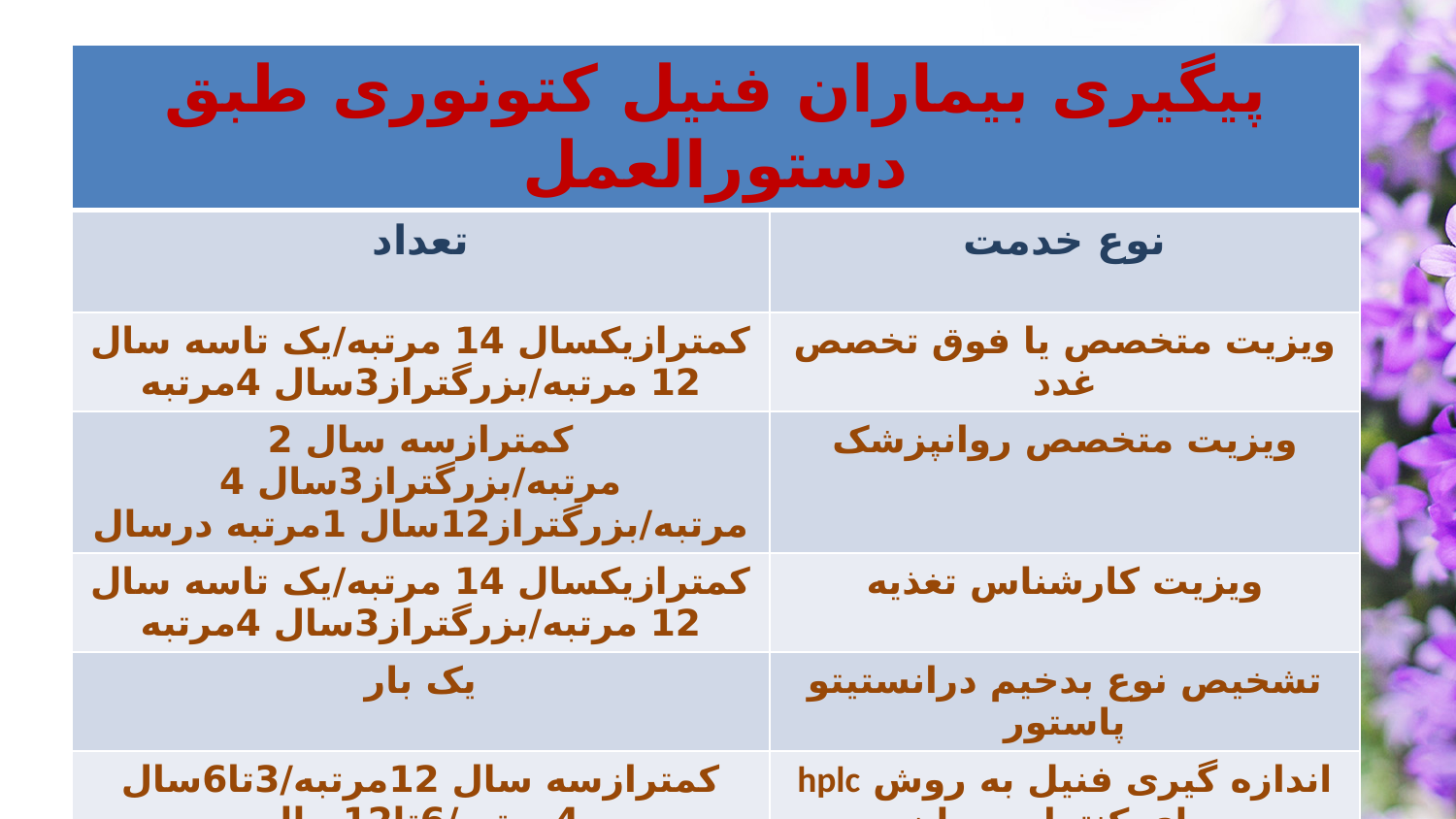

| پیگیری بیماران فنیل کتونوری طبق دستورالعمل |  |
| --- | --- |
| تعداد | نوع خدمت |
| کمترازیکسال 14 مرتبه/یک تاسه سال 12 مرتبه/بزرگتراز3سال 4مرتبه | ویزیت متخصص یا فوق تخصص غدد |
| کمترازسه سال 2 مرتبه/بزرگتراز3سال 4 مرتبه/بزرگتراز12سال 1مرتبه درسال | ویزیت متخصص روانپزشک |
| کمترازیکسال 14 مرتبه/یک تاسه سال 12 مرتبه/بزرگتراز3سال 4مرتبه | ویزیت کارشناس تغذیه |
| یک بار | تشخیص نوع بدخیم درانستیتو پاستور |
| کمترازسه سال 12مرتبه/3تا6سال 4مرتبه/6تا12سال 2مرتبه/بیشتراز12سال یک مرتبه در سال | اندازه گیری فنیل به روش hplc برای کنترل درمان |
| یک مرتبه درسال | آزمایشات دوره ای |